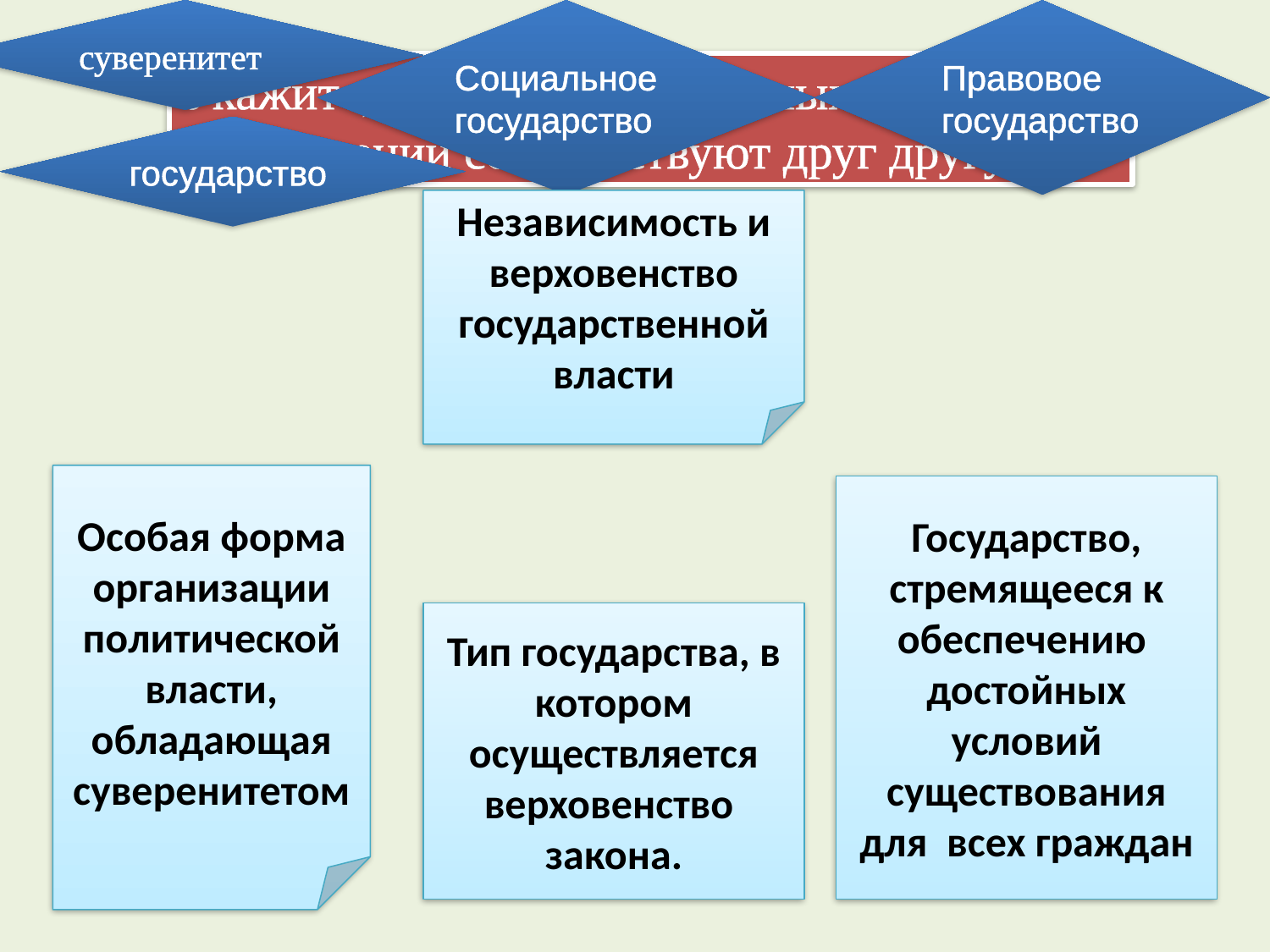

суверенитет
Социальное
государство
Правовое
государство
Укажите, какие из приведенных понятий и определений соответствуют друг другу:
государство
Независимость и верховенство государственной власти
Особая форма организации политической власти, обладающая суверенитетом
Государство, стремящееся к обеспечению  достойных условий существования для  всех граждан
Тип государства, в котором осуществляется верховенство  закона.